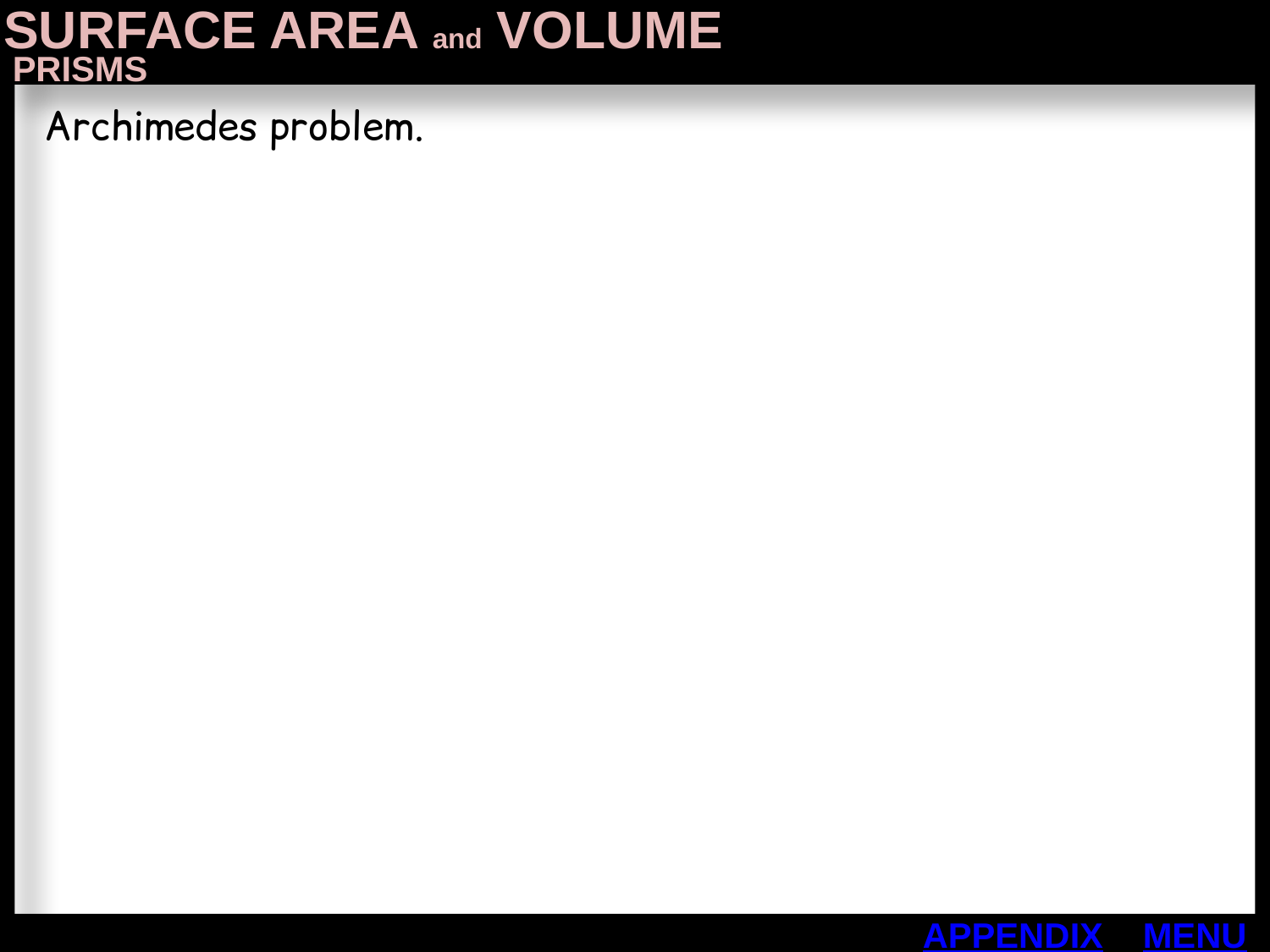

SURFACE AREA and VOLUME
PRISMS
Archimedes problem.
APPENDIX
MENU